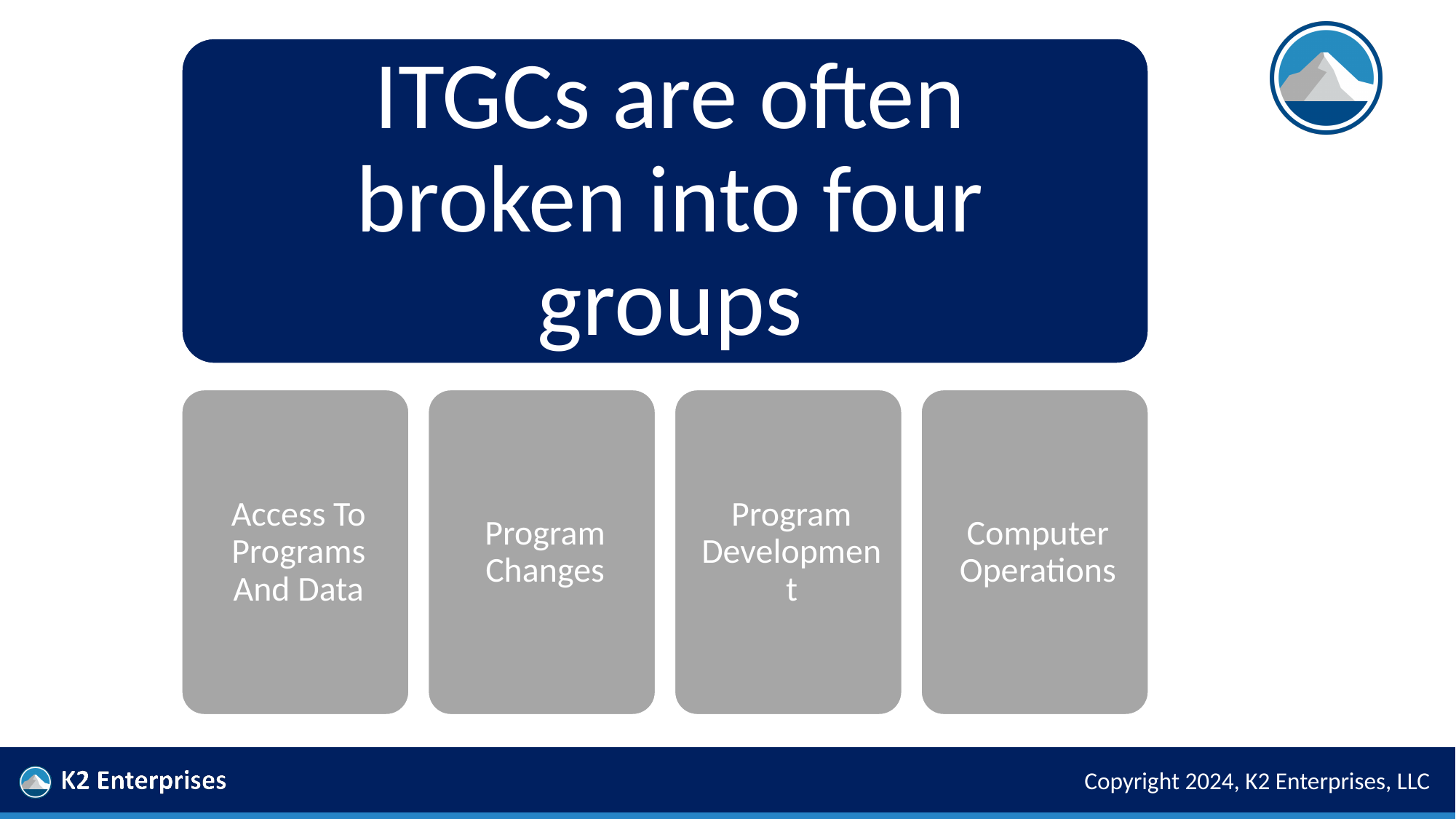

ITGCs are often broken into four groups
Access To Programs And Data
Program Changes
Program Development
Computer Operations